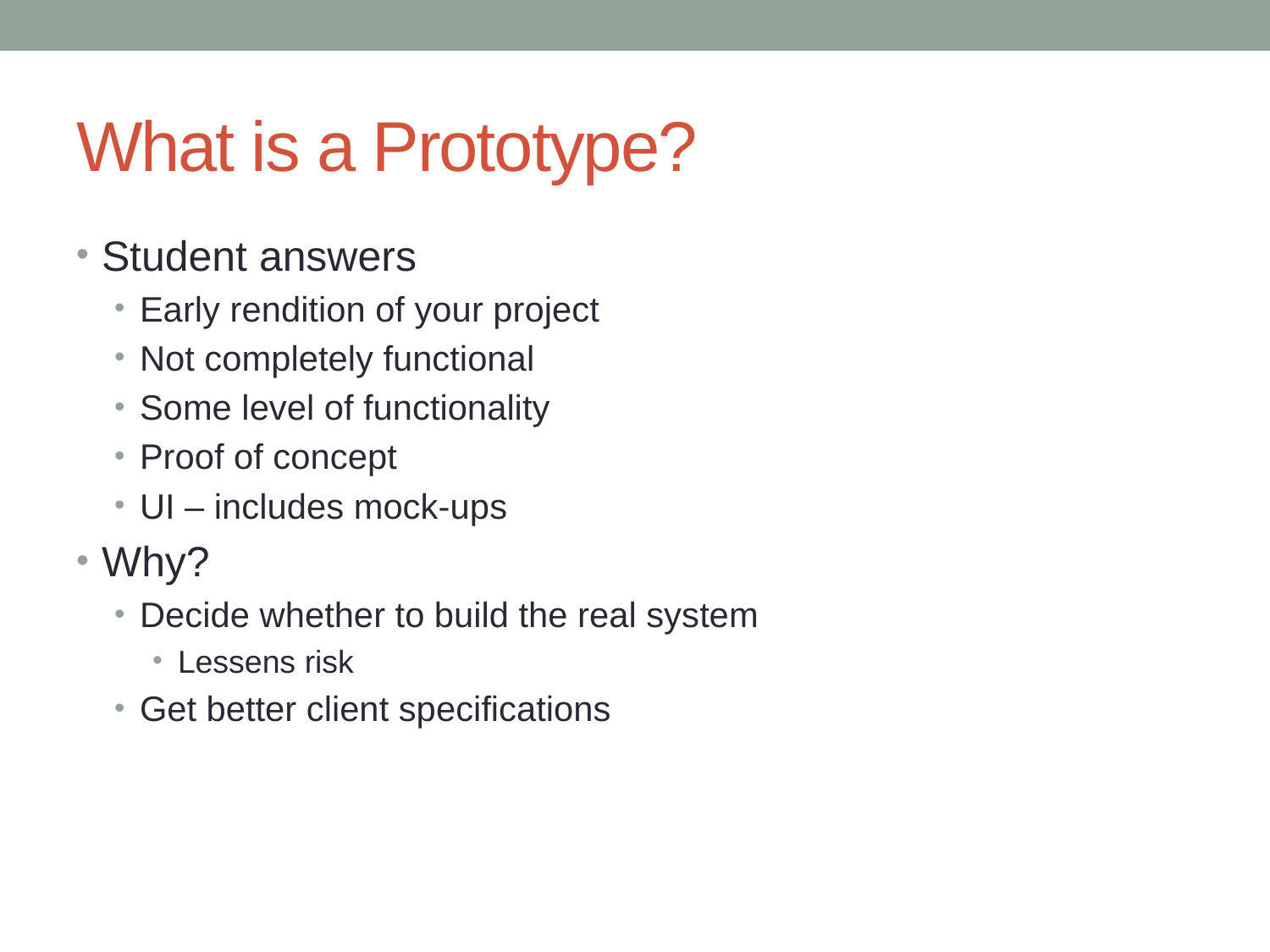

# What is a Prototype?
Student answers
Early rendition of your project
Not completely functional
Some level of functionality
Proof of concept
UI – includes mock-ups
Why?
Decide whether to build the real system
Lessens risk
Get better client specifications